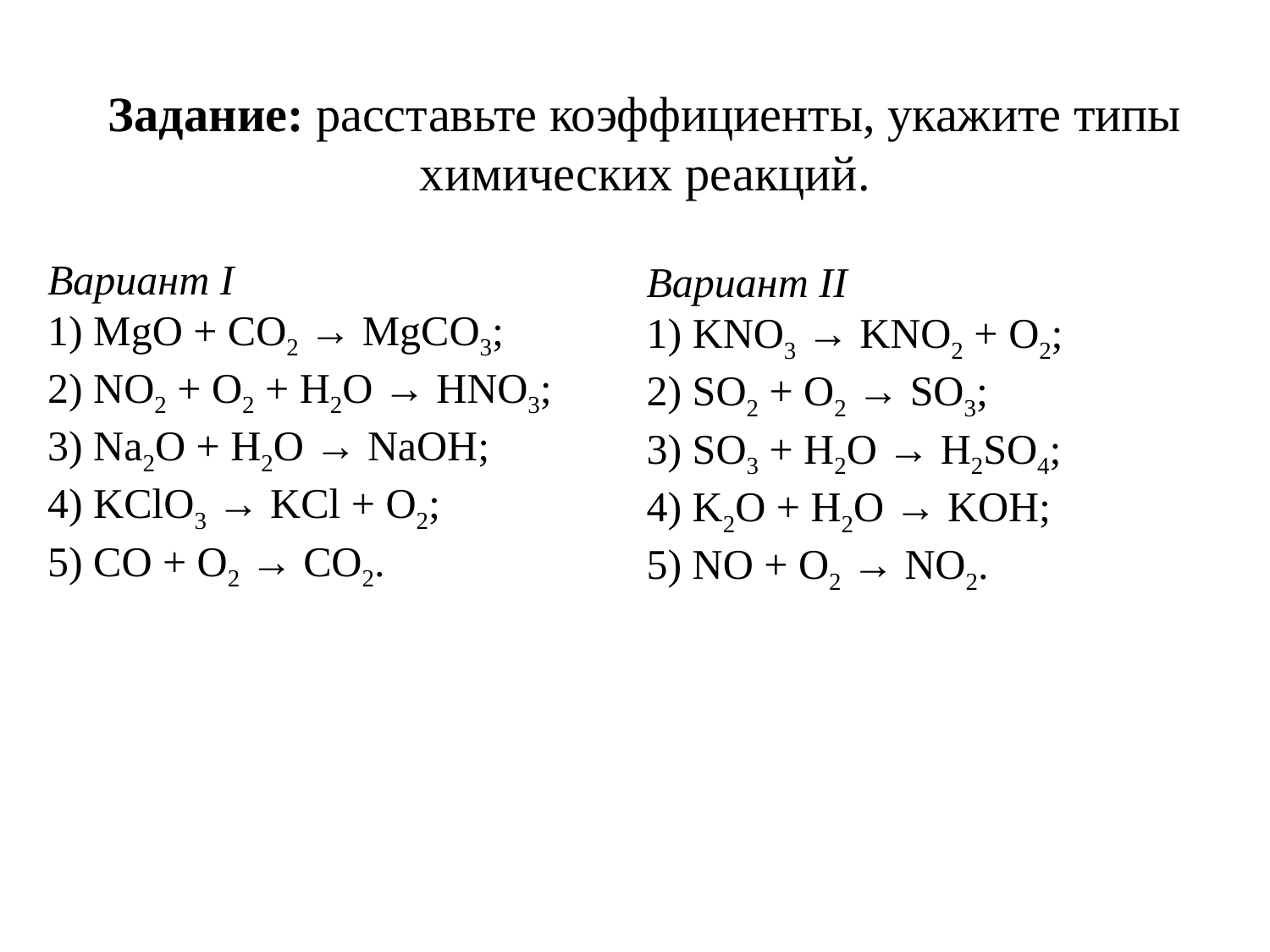

Задание: расставьте коэффициенты, укажите типы химических реакций.
Вариант I
1) MgO + CO2 → MgCO3;
2) NO2 + O2 + H2O → HNO3;
3) Na2O + H2O → NaOH;
4) KClO3 → KCl + O2;
5) CO + O2 → CO2.
Вариант II
1) KNO3 → KNO2 + O2;
2) SO2 + O2 → SO3;
3) SO3 + H2O → H2SO4;
4) K2O + H2O → KOH;
5) NO + O2 → NO2.